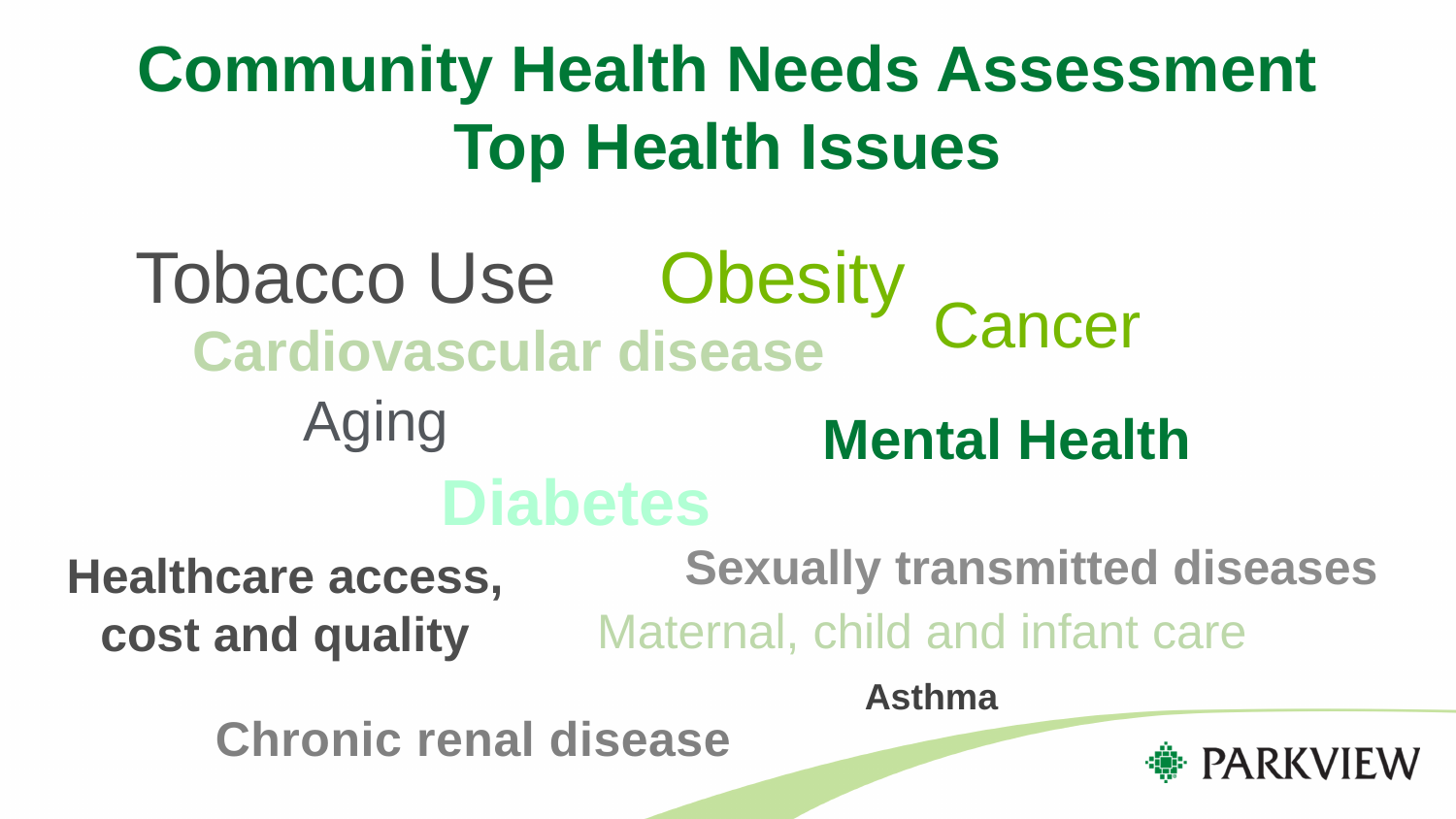

# Community Health Needs Assessment Top Health Issues
Tobacco Use
Obesity
Cancer
Cardiovascular disease
Aging
Mental Health
Diabetes
Sexually transmitted diseases
Healthcare access, cost and quality
Maternal, child and infant care
Asthma
Chronic renal disease